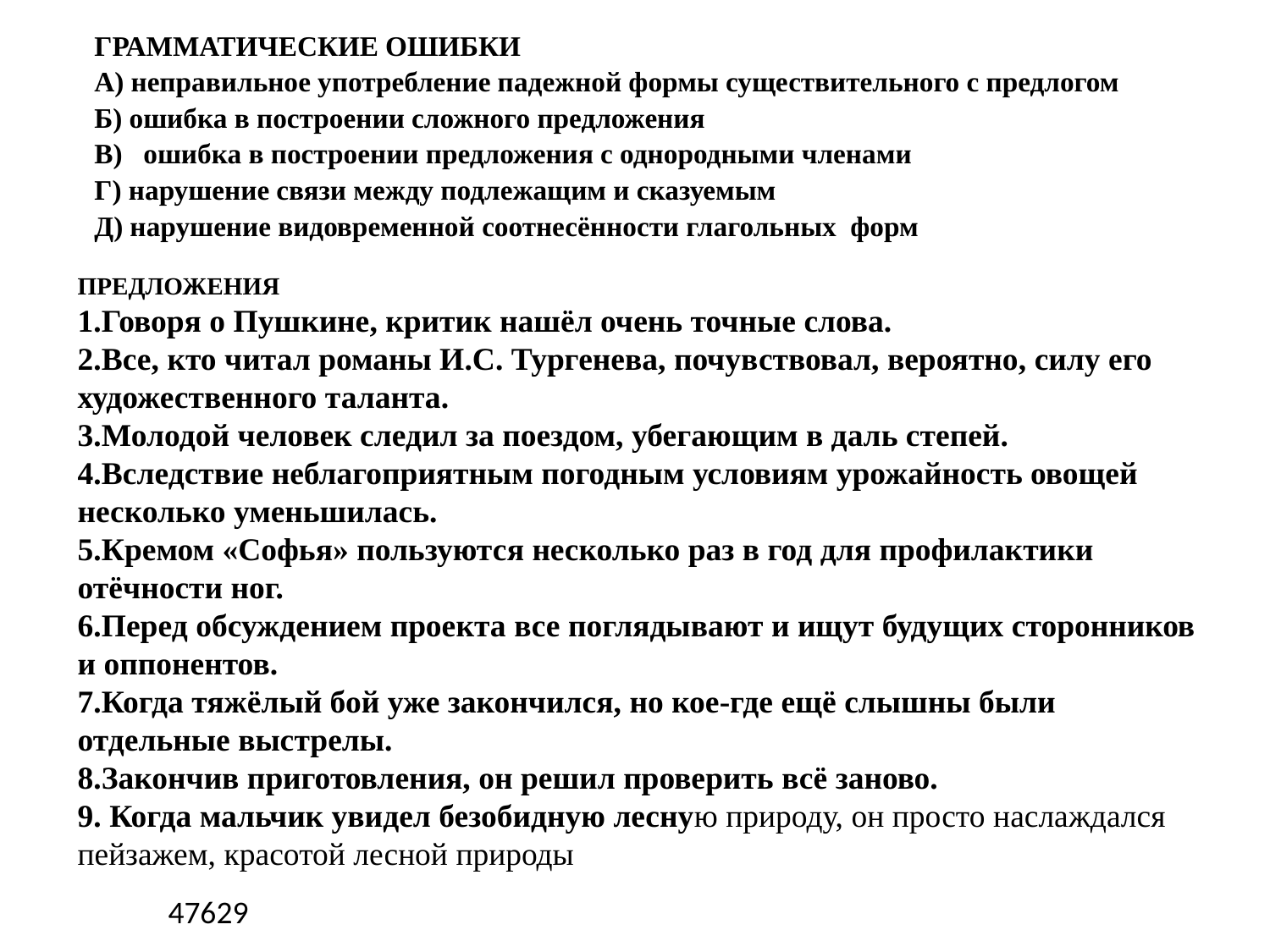

| ГРАММАТИЧЕСКИЕ ОШИБКИ А) неправильное употребление падежной формы существительного с предлогом Б) ошибка в построении сложного предложения В) ошибка в построении предложения с однородными членами Г) нарушение связи между подлежащим и сказуемым Д) нарушение видовременной соотнесённости глагольных форм |
| --- |
ПРЕДЛОЖЕНИЯ
1.Говоря о Пушкине, критик нашёл очень точные слова.
2.Все, кто читал романы И.С. Тургенева, почувствовал, вероятно, силу его художественного таланта.
3.Молодой человек следил за поездом, убегающим в даль степей.
4.Вследствие неблагоприятным погодным условиям урожайность овощей несколько уменьшилась.
5.Кремом «Софья» пользуются несколько раз в год для профилактики отёчности ног.
6.Перед обсуждением проекта все поглядывают и ищут будущих сторонников и оппонентов.
7.Когда тяжёлый бой уже закончился, но кое-где ещё слышны были отдельные выстрелы.
8.Закончив приготовления, он решил проверить всё заново.
9. Когда мальчик увидел безобидную лесную природу, он просто наслаждался пейзажем, красотой лесной природы
47629